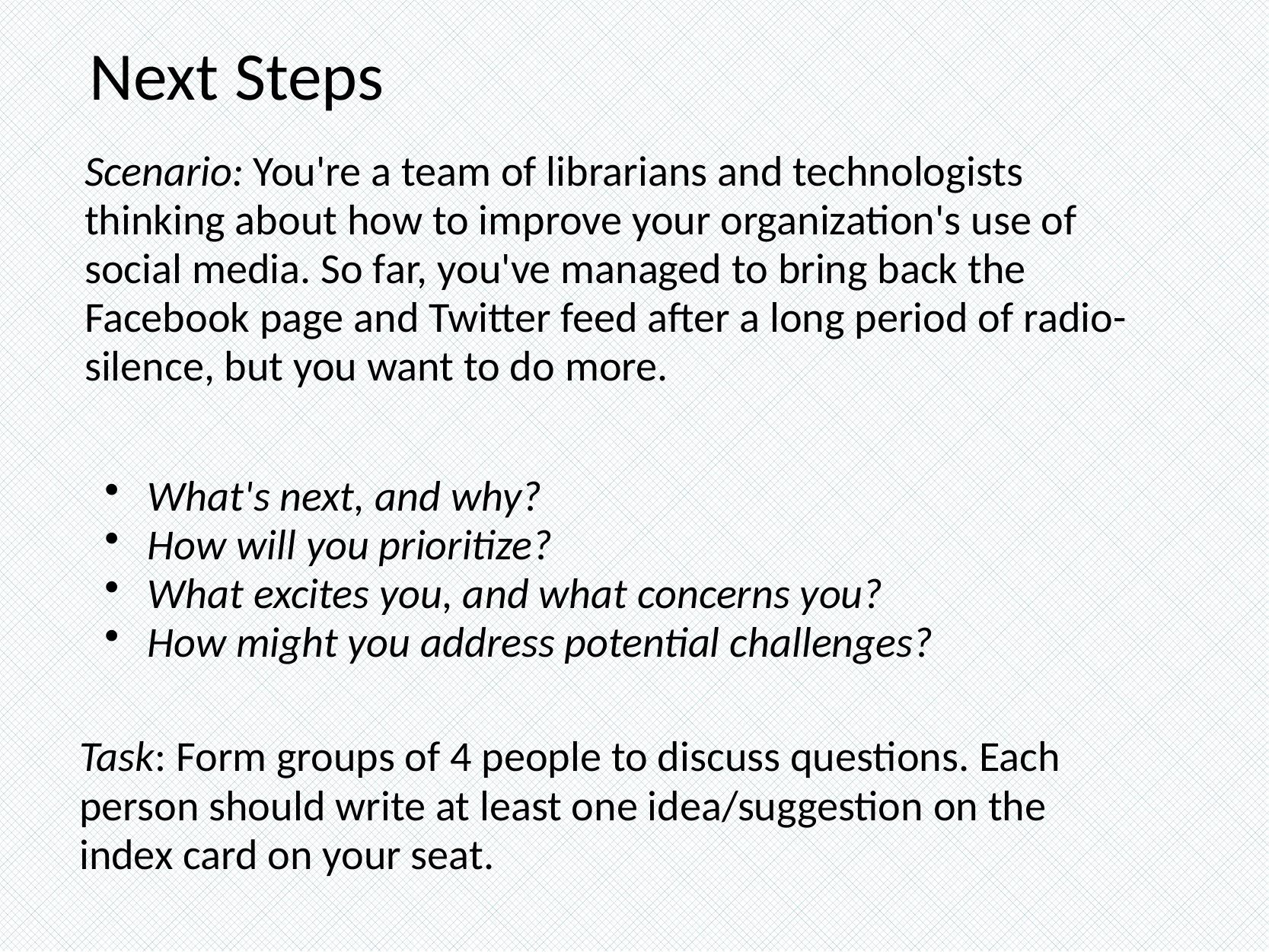

# Next Steps
Scenario: You're a team of librarians and technologists thinking about how to improve your organization's use of social media. So far, you've managed to bring back the Facebook page and Twitter feed after a long period of radio-silence, but you want to do more.
What's next, and why?
How will you prioritize?
What excites you, and what concerns you?
How might you address potential challenges?

Task: Form groups of 4 people to discuss questions. Each person should write at least one idea/suggestion on the index card on your seat.